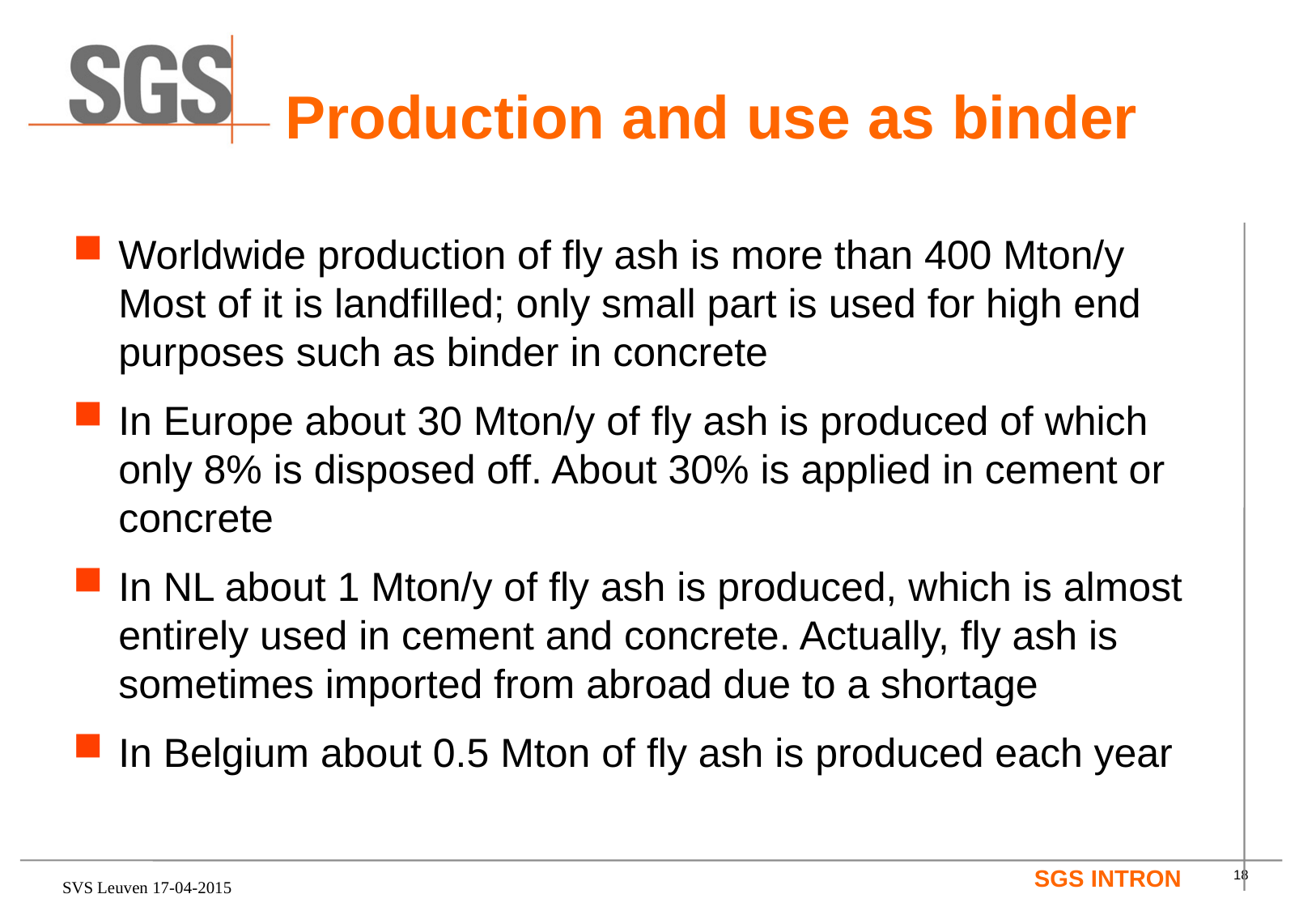

# Production and use as binder
Worldwide production of fly ash is more than 400 Mton/y
Most of it is landfilled; only small part is used for high end purposes such as binder in concrete
In Europe about 30 Mton/y of fly ash is produced of which only 8% is disposed off. About 30% is applied in cement or concrete
In NL about 1 Mton/y of fly ash is produced, which is almost entirely used in cement and concrete. Actually, fly ash is sometimes imported from abroad due to a shortage
In Belgium about 0.5 Mton of fly ash is produced each year